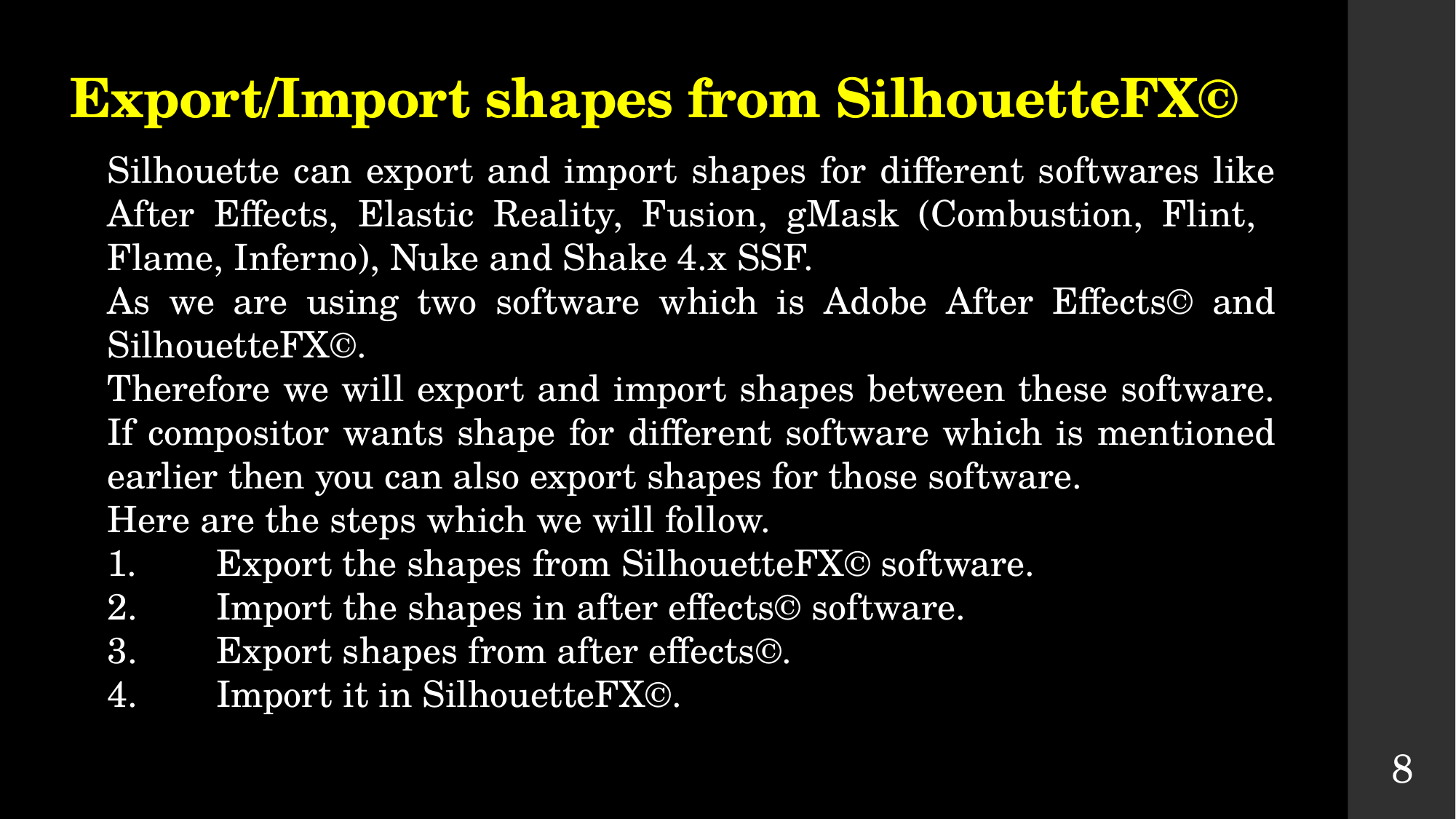

# Export/Import shapes from SilhouetteFX©
Silhouette can export and import shapes for different softwares like After Effects, Elastic Reality, Fusion, gMask (Combustion, Flint,  Flame, Inferno), Nuke and Shake 4.x SSF.
As we are using two software which is Adobe After Effects© and SilhouetteFX©.
Therefore we will export and import shapes between these software. If compositor wants shape for different software which is mentioned earlier then you can also export shapes for those software.
Here are the steps which we will follow.
1.	Export the shapes from SilhouetteFX© software.
2.	Import the shapes in after effects© software.
3.	Export shapes from after effects©.
4.	Import it in SilhouetteFX©.
8